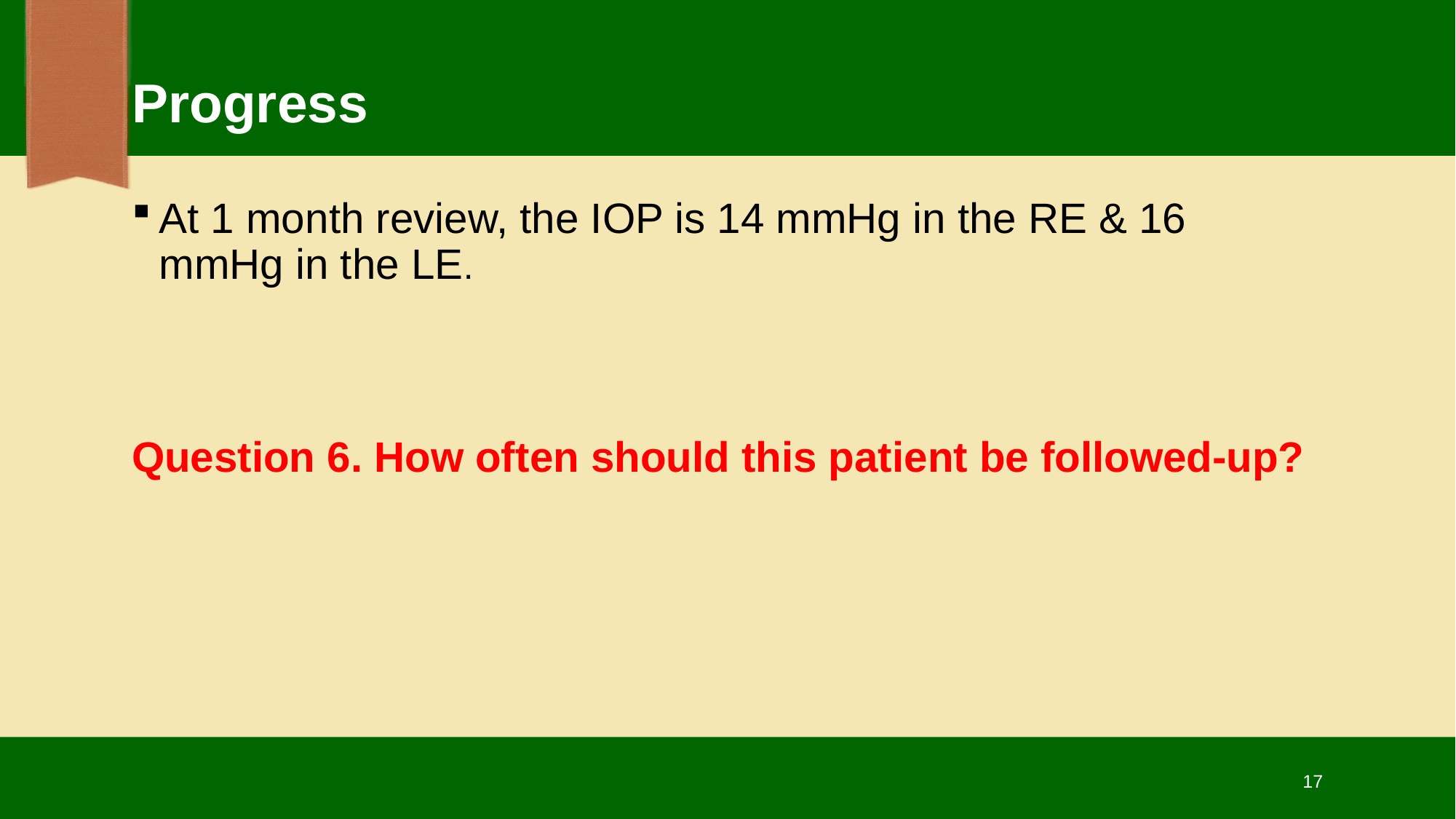

# Progress
At 1 month review, the IOP is 14 mmHg in the RE & 16 mmHg in the LE.

Question 6. How often should this patient be followed-up?
17